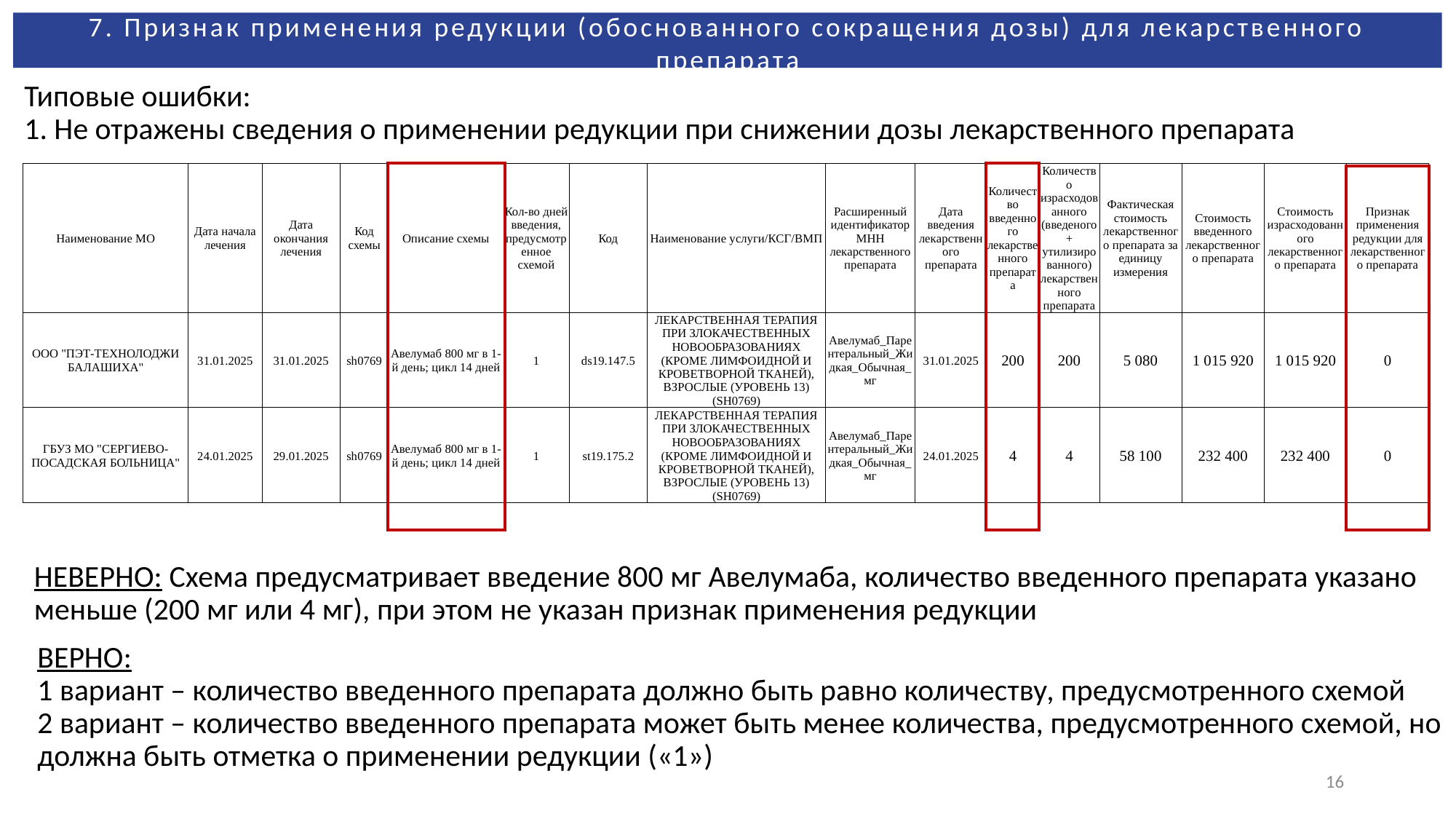

7. Признак применения редукции (обоснованного сокращения дозы) для лекарственного препарата
Типовые ошибки:
1. Не отражены сведения о применении редукции при снижении дозы лекарственного препарата

| Наименование МО | Дата начала лечения | Дата окончания лечения | Код схемы | Описание схемы | Кол-во дней введения, предусмотренное схемой | Код | Наименование услуги/КСГ/ВМП | Расширенный идентификатор МНН лекарственного препарата | Дата введения лекарственного препарата | Количество введенного лекарственного препарата | Количество израсходованного (введеного + утилизированного) лекарственного препарата | Фактическая стоимость лекарственного препарата за единицу измерения | Стоимость введенного лекарственного препарата | Стоимость израсходованного лекарственного препарата | Признак применения редукции для лекарственного препарата |
| --- | --- | --- | --- | --- | --- | --- | --- | --- | --- | --- | --- | --- | --- | --- | --- |
| ООО "ПЭТ-ТЕХНОЛОДЖИ БАЛАШИХА" | 31.01.2025 | 31.01.2025 | sh0769 | Авелумаб 800 мг в 1-й день; цикл 14 дней | 1 | ds19.147.5 | ЛЕКАРСТВЕННАЯ ТЕРАПИЯ ПРИ ЗЛОКАЧЕСТВЕННЫХ НОВООБРАЗОВАНИЯХ (КРОМЕ ЛИМФОИДНОЙ И КРОВЕТВОРНОЙ ТКАНЕЙ), ВЗРОСЛЫЕ (УРОВЕНЬ 13) (SH0769) | Авелумаб\_Парентеральный\_Жидкая\_Обычная\_мг | 31.01.2025 | 200 | 200 | 5 080 | 1 015 920 | 1 015 920 | 0 |
| ГБУЗ МО "СЕРГИЕВО-ПОСАДСКАЯ БОЛЬНИЦА" | 24.01.2025 | 29.01.2025 | sh0769 | Авелумаб 800 мг в 1-й день; цикл 14 дней | 1 | st19.175.2 | ЛЕКАРСТВЕННАЯ ТЕРАПИЯ ПРИ ЗЛОКАЧЕСТВЕННЫХ НОВООБРАЗОВАНИЯХ (КРОМЕ ЛИМФОИДНОЙ И КРОВЕТВОРНОЙ ТКАНЕЙ), ВЗРОСЛЫЕ (УРОВЕНЬ 13) (SH0769) | Авелумаб\_Парентеральный\_Жидкая\_Обычная\_мг | 24.01.2025 | 4 | 4 | 58 100 | 232 400 | 232 400 | 0 |

НЕВЕРНО: Схема предусматривает введение 800 мг Авелумаба, количество введенного препарата указано меньше (200 мг или 4 мг), при этом не указан признак применения редукции
ВЕРНО:
1 вариант – количество введенного препарата должно быть равно количеству, предусмотренного схемой
2 вариант – количество введенного препарата может быть менее количества, предусмотренного схемой, но должна быть отметка о применении редукции («1»)
16